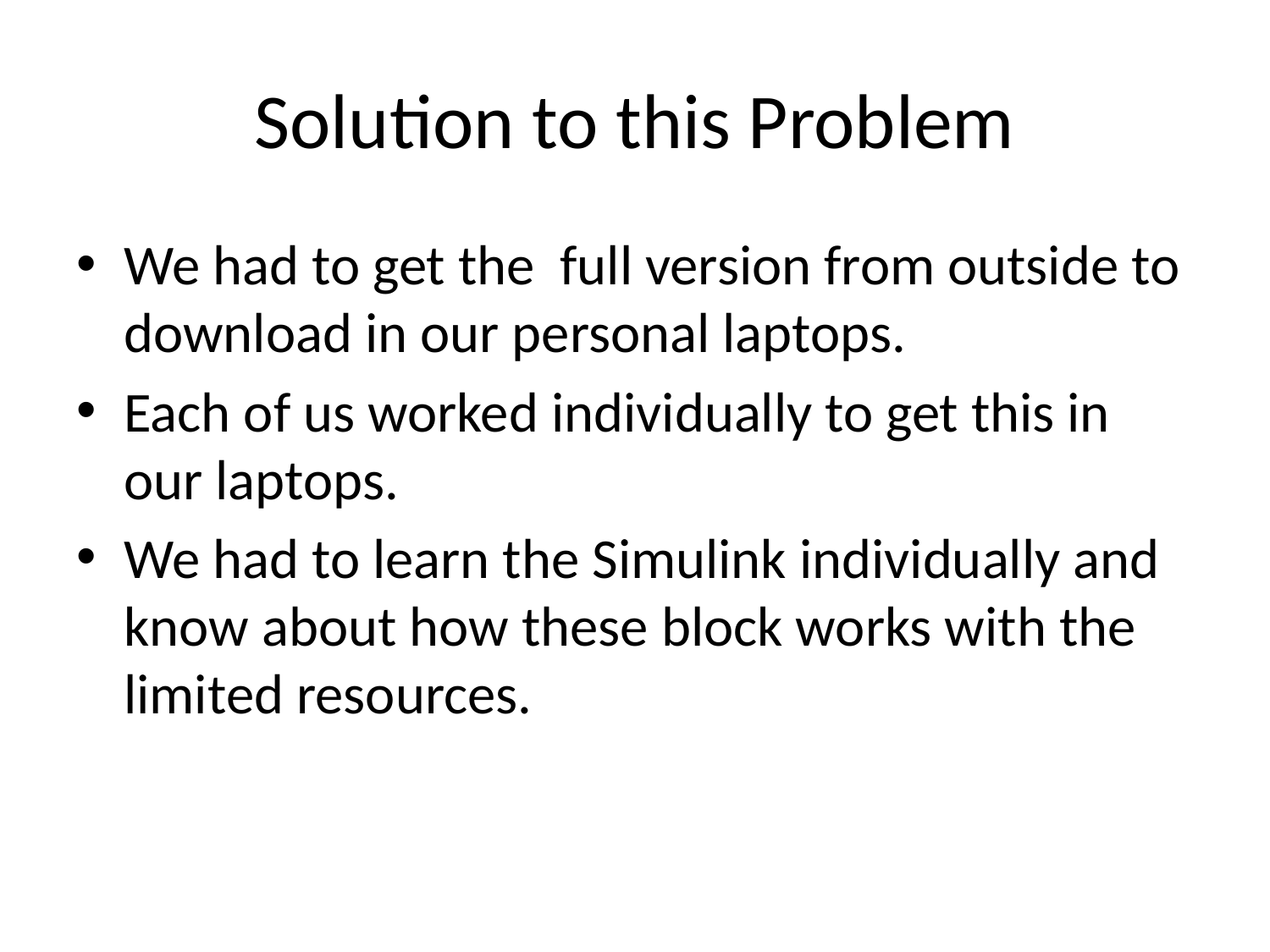

# Solution to this Problem
We had to get the  full version from outside to download in our personal laptops.
Each of us worked individually to get this in our laptops.
We had to learn the Simulink individually and know about how these block works with the limited resources.